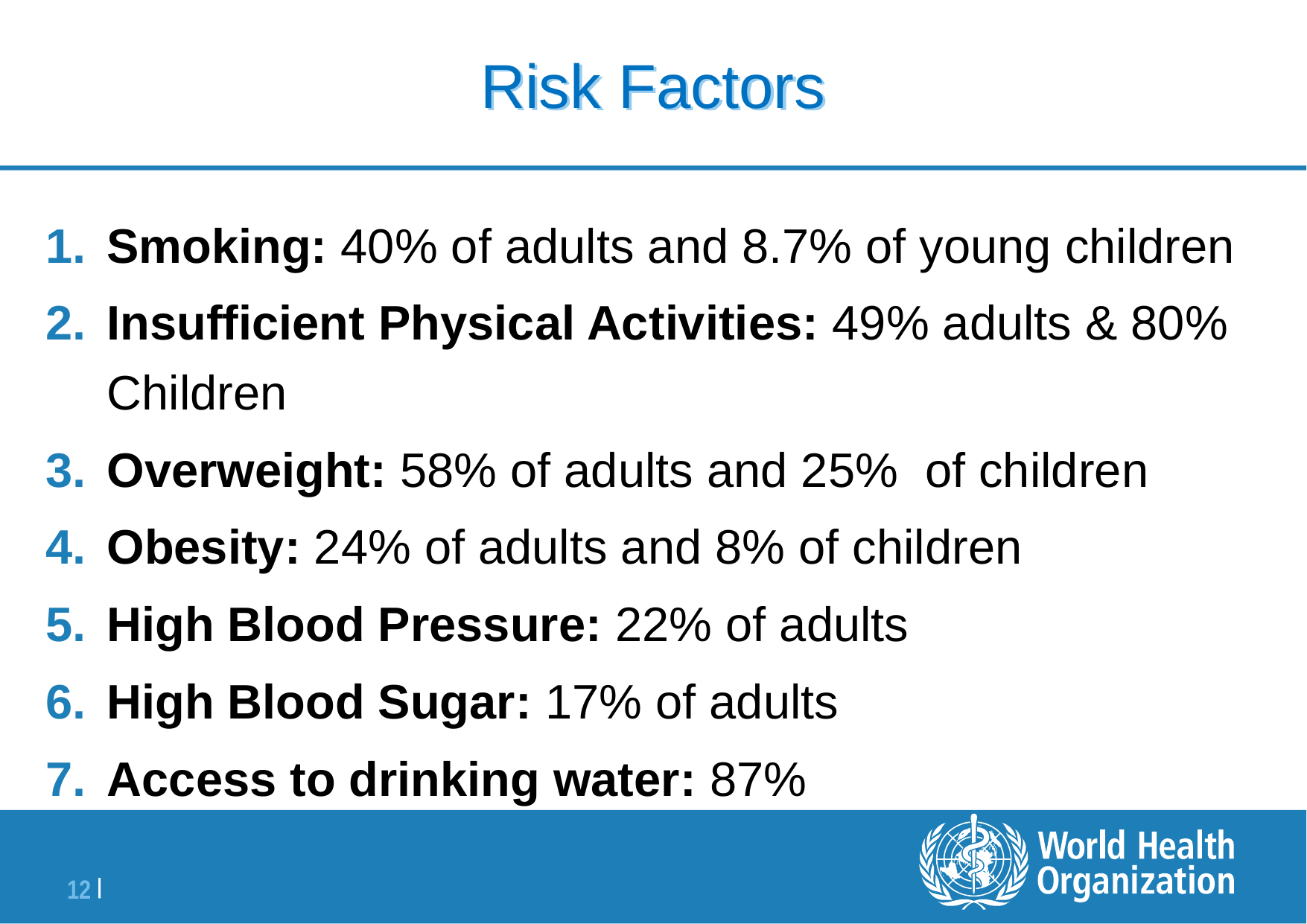

# Risk Factors
Smoking: 40% of adults and 8.7% of young children
Insufficient Physical Activities: 49% adults & 80% Children
Overweight: 58% of adults and 25%  of children
Obesity: 24% of adults and 8% of children
High Blood Pressure: 22% of adults
High Blood Sugar: 17% of adults
Access to drinking water: 87%